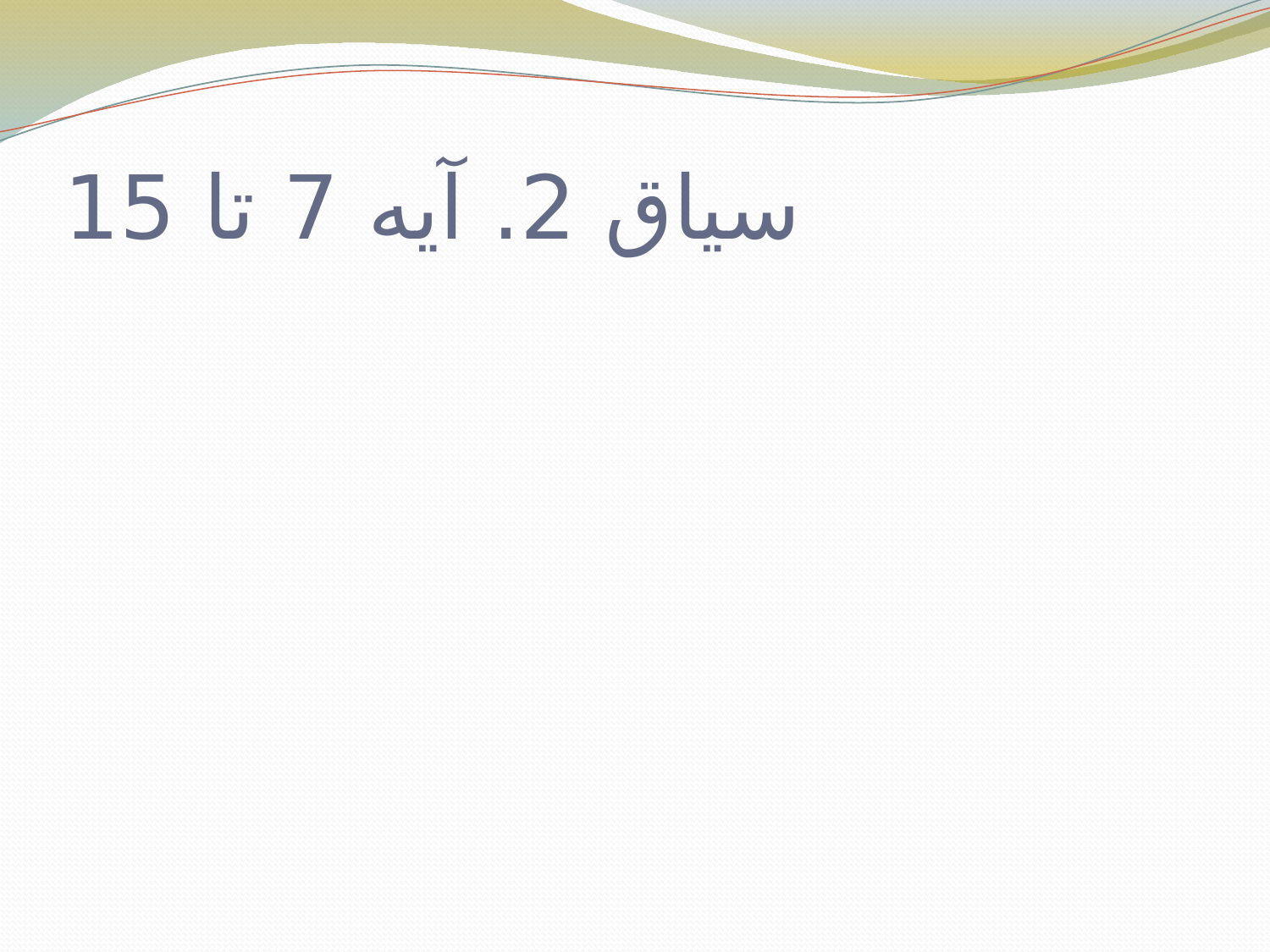

# سیاق 2. آیه 7 تا 15